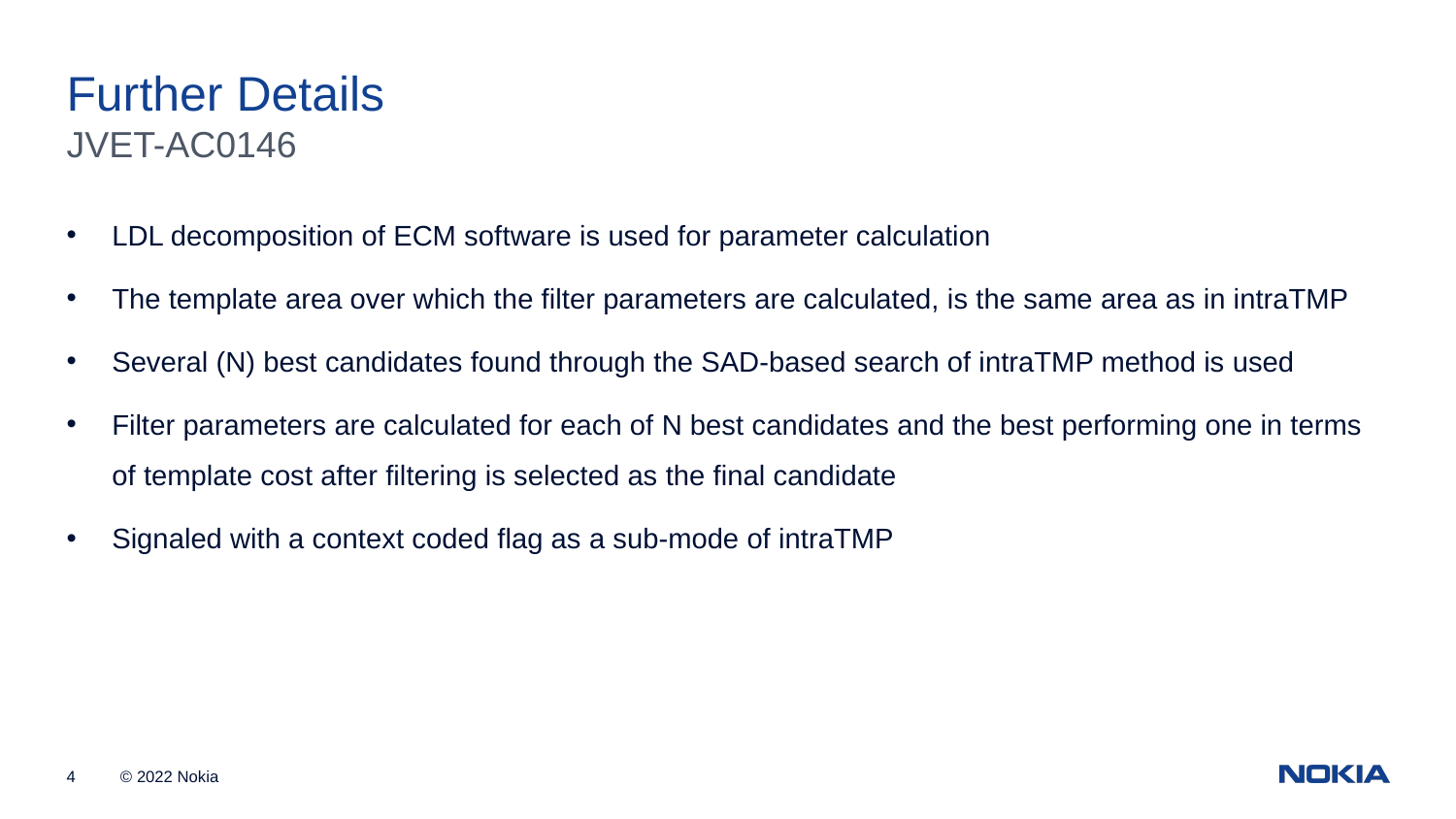

Further Details
JVET-AC0146
LDL decomposition of ECM software is used for parameter calculation
The template area over which the filter parameters are calculated, is the same area as in intraTMP
Several (N) best candidates found through the SAD-based search of intraTMP method is used
Filter parameters are calculated for each of N best candidates and the best performing one in terms of template cost after filtering is selected as the final candidate
Signaled with a context coded flag as a sub-mode of intraTMP